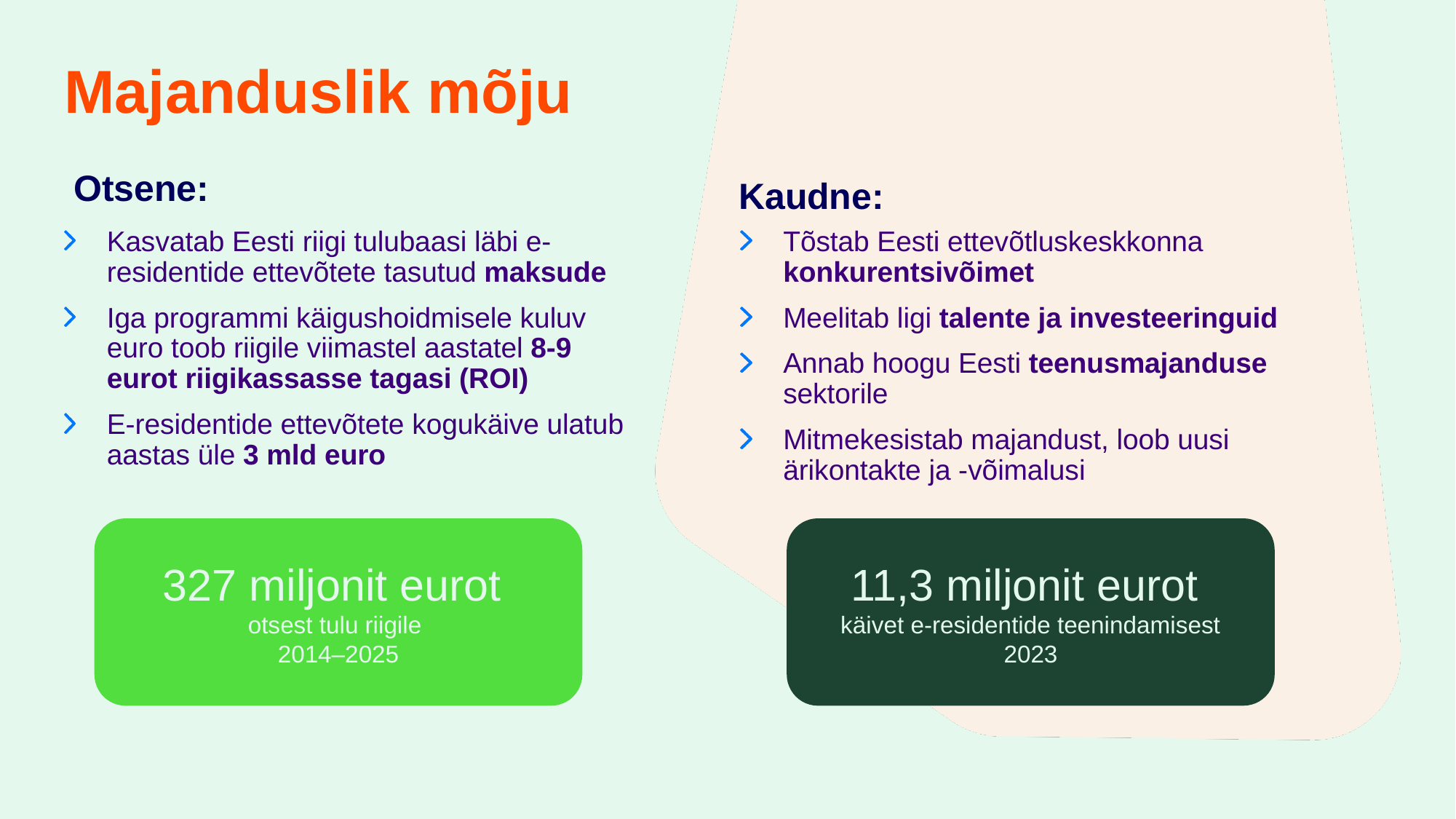

# Majanduslik mõju
Otsene:
Kaudne:
Kasvatab Eesti riigi tulubaasi läbi e-residentide ettevõtete tasutud maksude
Iga programmi käigushoidmisele kuluv euro toob riigile viimastel aastatel 8-9 eurot riigikassasse tagasi (ROI)
E-residentide ettevõtete kogukäive ulatub aastas üle 3 mld euro

Tõstab Eesti ettevõtluskeskkonna konkurentsivõimet
Meelitab ligi talente ja investeeringuid
Annab hoogu Eesti teenusmajanduse sektorile
Mitmekesistab majandust, loob uusi ärikontakte ja -võimalusi
327 miljonit eurot
otsest tulu riigile
2014–2025
11,3 miljonit eurot
käivet e-residentide teenindamisest
2023